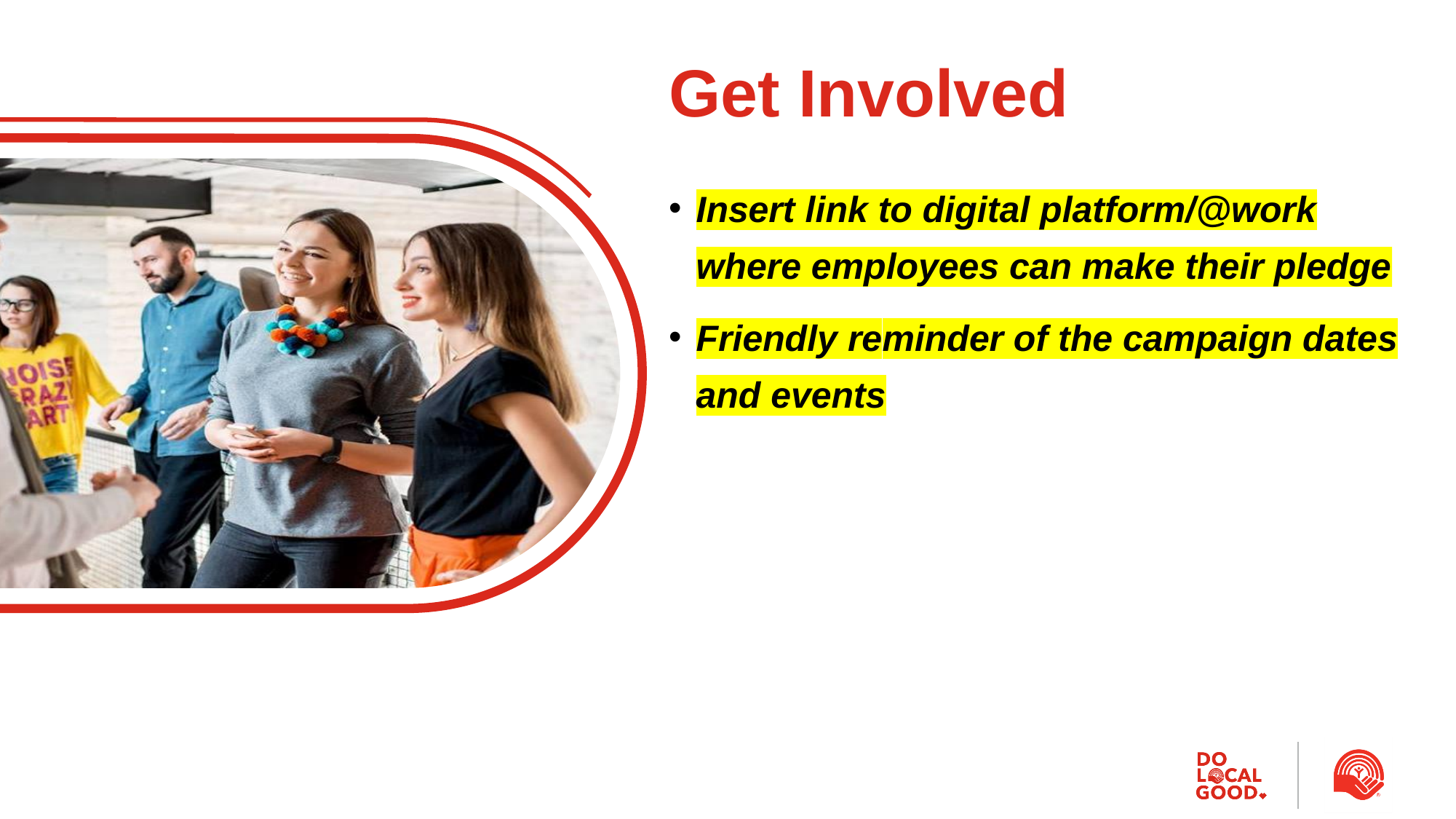

# Get Involved
Insert link to digital platform/@work where employees can make their pledge​
Friendly reminder of the campaign dates and events